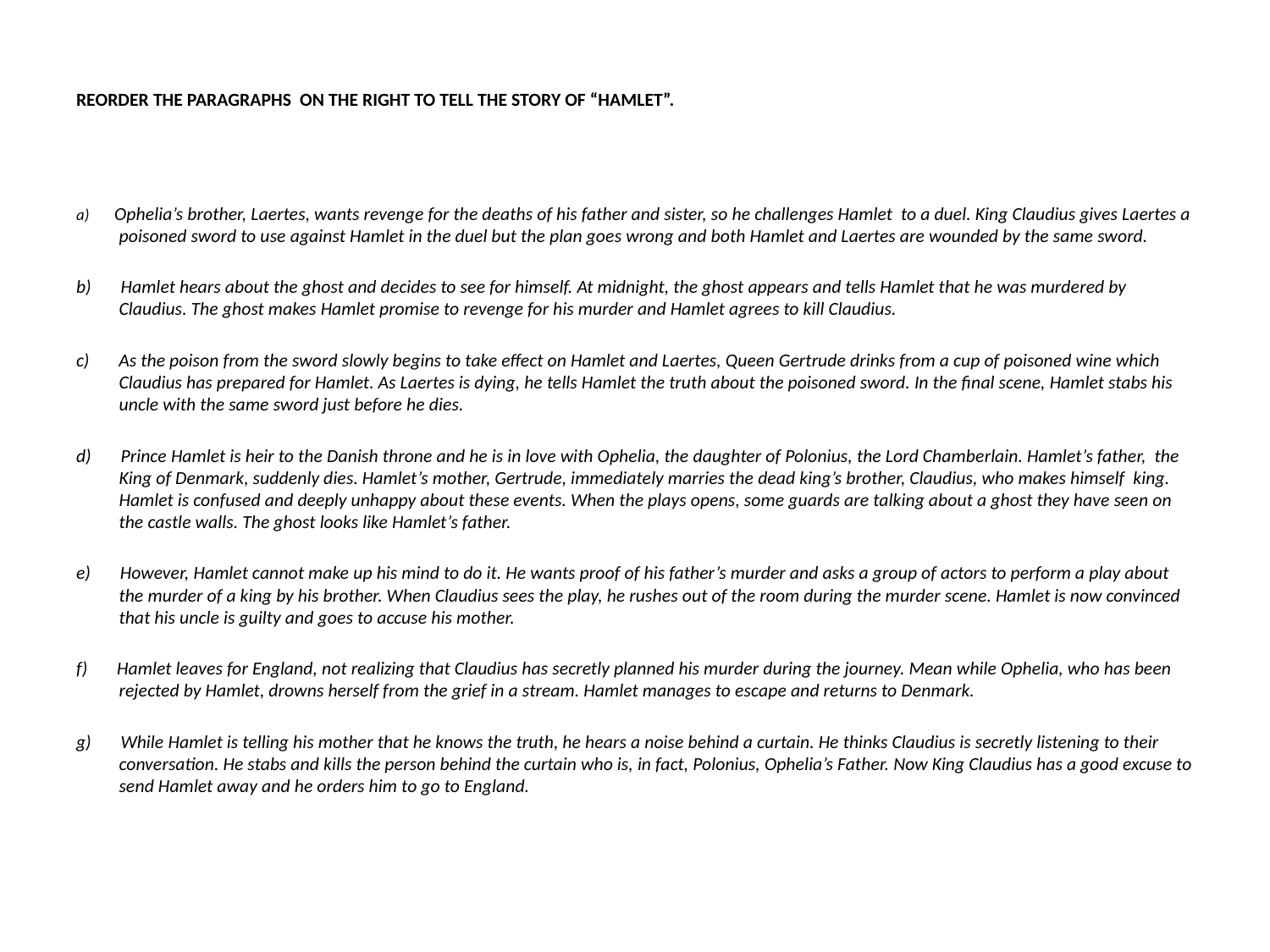

REORDER THE PARAGRAPHS  ON THE RIGHT TO TELL THE STORY OF “HAMLET”.

a)       Ophelia’s brother, Laertes, wants revenge for the deaths of his father and sister, so he challenges Hamlet  to a duel. King Claudius gives Laertes a poisoned sword to use against Hamlet in the duel but the plan goes wrong and both Hamlet and Laertes are wounded by the same sword.

b)       Hamlet hears about the ghost and decides to see for himself. At midnight, the ghost appears and tells Hamlet that he was murdered by Claudius. The ghost makes Hamlet promise to revenge for his murder and Hamlet agrees to kill Claudius.

c)       As the poison from the sword slowly begins to take effect on Hamlet and Laertes, Queen Gertrude drinks from a cup of poisoned wine which Claudius has prepared for Hamlet. As Laertes is dying, he tells Hamlet the truth about the poisoned sword. In the final scene, Hamlet stabs his uncle with the same sword just before he dies.

d)       Prince Hamlet is heir to the Danish throne and he is in love with Ophelia, the daughter of Polonius, the Lord Chamberlain. Hamlet’s father,  the King of Denmark, suddenly dies. Hamlet’s mother, Gertrude, immediately marries the dead king’s brother, Claudius, who makes himself  king. Hamlet is confused and deeply unhappy about these events. When the plays opens, some guards are talking about a ghost they have seen on the castle walls. The ghost looks like Hamlet’s father.

e)       However, Hamlet cannot make up his mind to do it. He wants proof of his father’s murder and asks a group of actors to perform a play about the murder of a king by his brother. When Claudius sees the play, he rushes out of the room during the murder scene. Hamlet is now convinced that his uncle is guilty and goes to accuse his mother.

f)       Hamlet leaves for England, not realizing that Claudius has secretly planned his murder during the journey. Mean while Ophelia, who has been rejected by Hamlet, drowns herself from the grief in a stream. Hamlet manages to escape and returns to Denmark.

g)       While Hamlet is telling his mother that he knows the truth, he hears a noise behind a curtain. He thinks Claudius is secretly listening to their conversation. He stabs and kills the person behind the curtain who is, in fact, Polonius, Ophelia’s Father. Now King Claudius has a good excuse to send Hamlet away and he orders him to go to England.